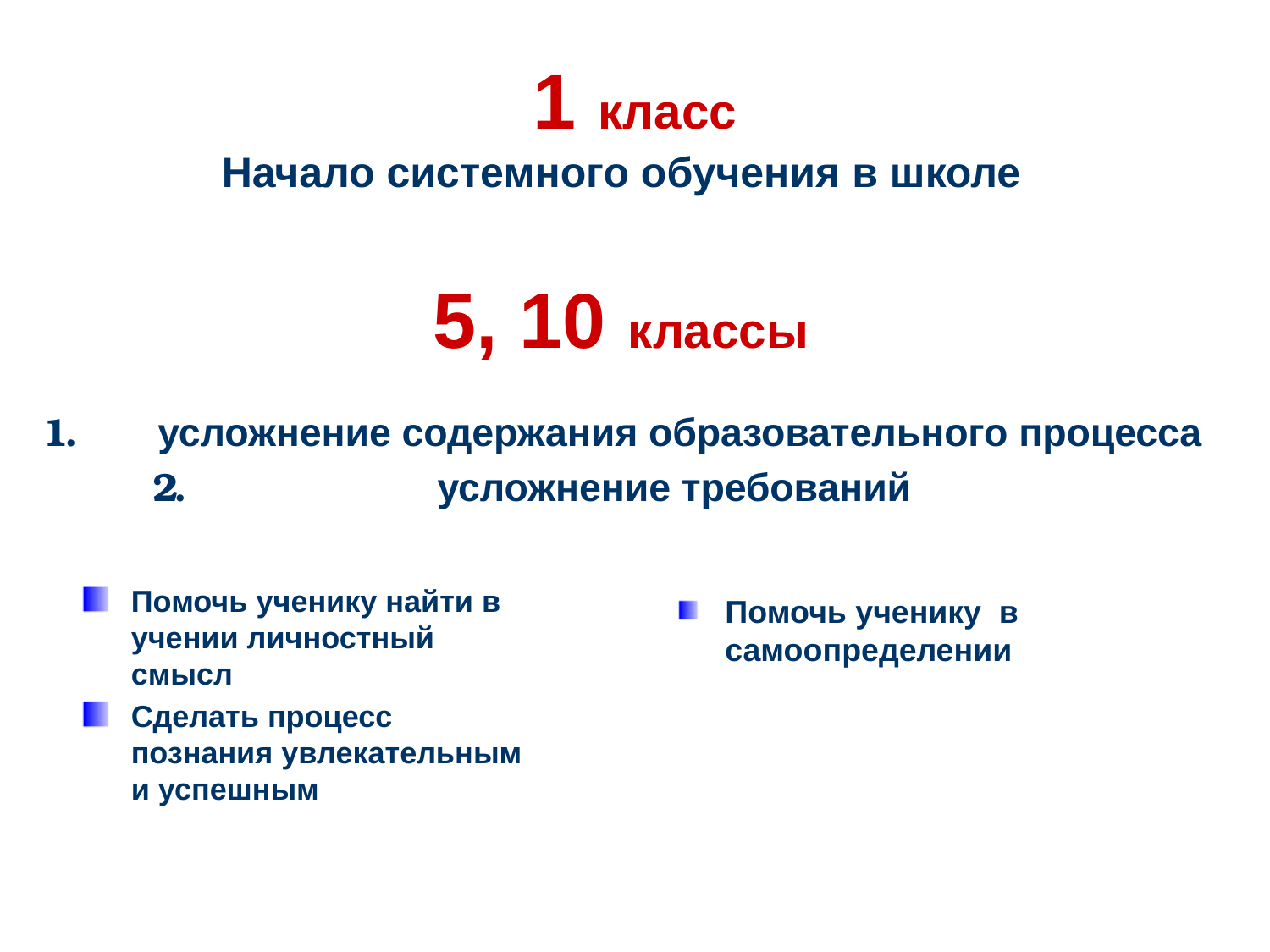

# 1 класс
Начало системного обучения в школе
5, 10 классы

усложнение содержания образовательного процесса
усложнение требований

Помочь ученику найти в учении личностный смысл
Сделать процесс познания увлекательным и успешным
Помочь ученику  в  самоопределении